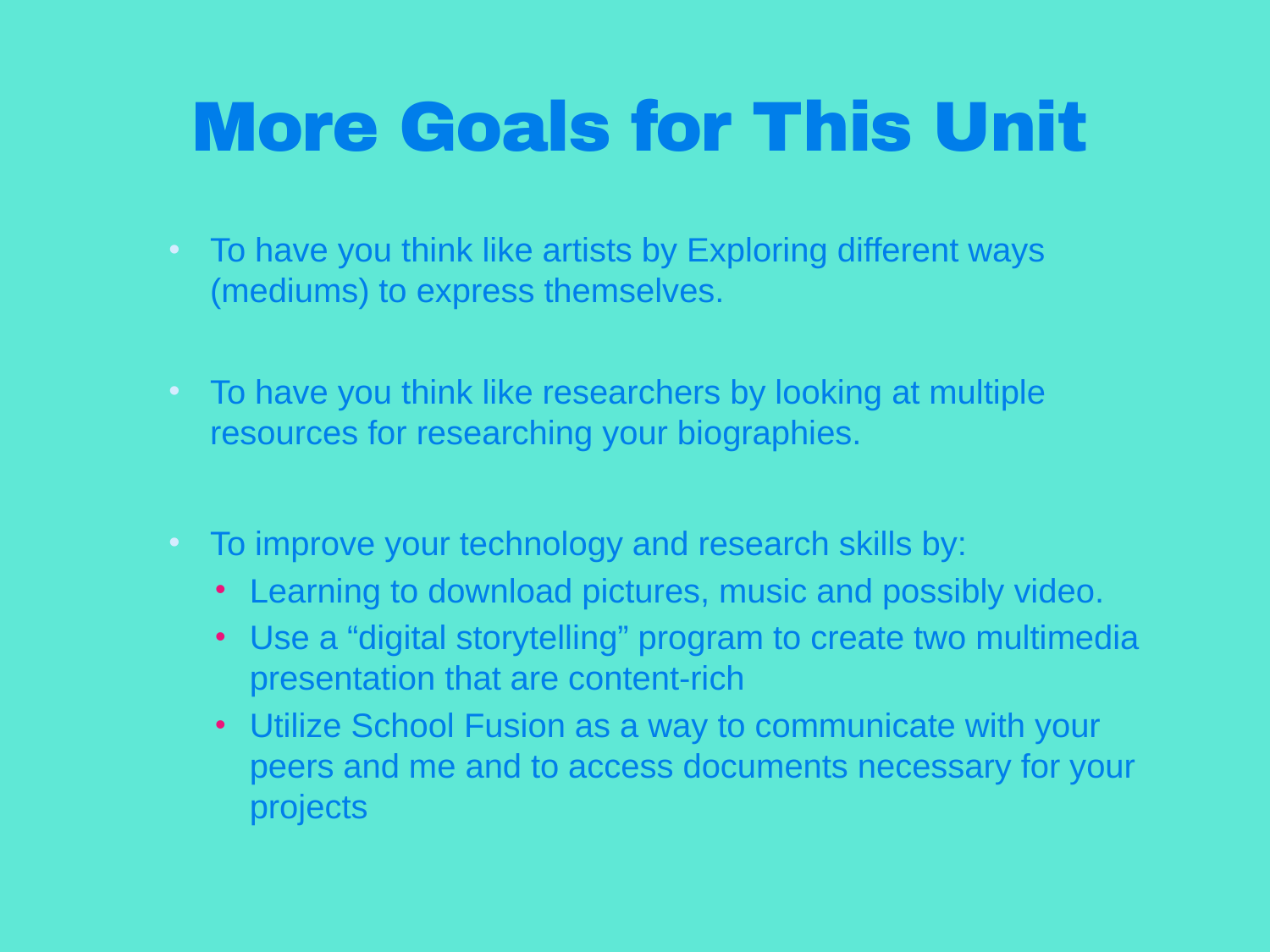

# More Goals for This Unit
To have you think like artists by Exploring different ways (mediums) to express themselves.

To have you think like researchers by looking at multiple resources for researching your biographies.

To improve your technology and research skills by:
Learning to download pictures, music and possibly video.
Use a “digital storytelling” program to create two multimedia presentation that are content-rich
Utilize School Fusion as a way to communicate with your peers and me and to access documents necessary for your projects